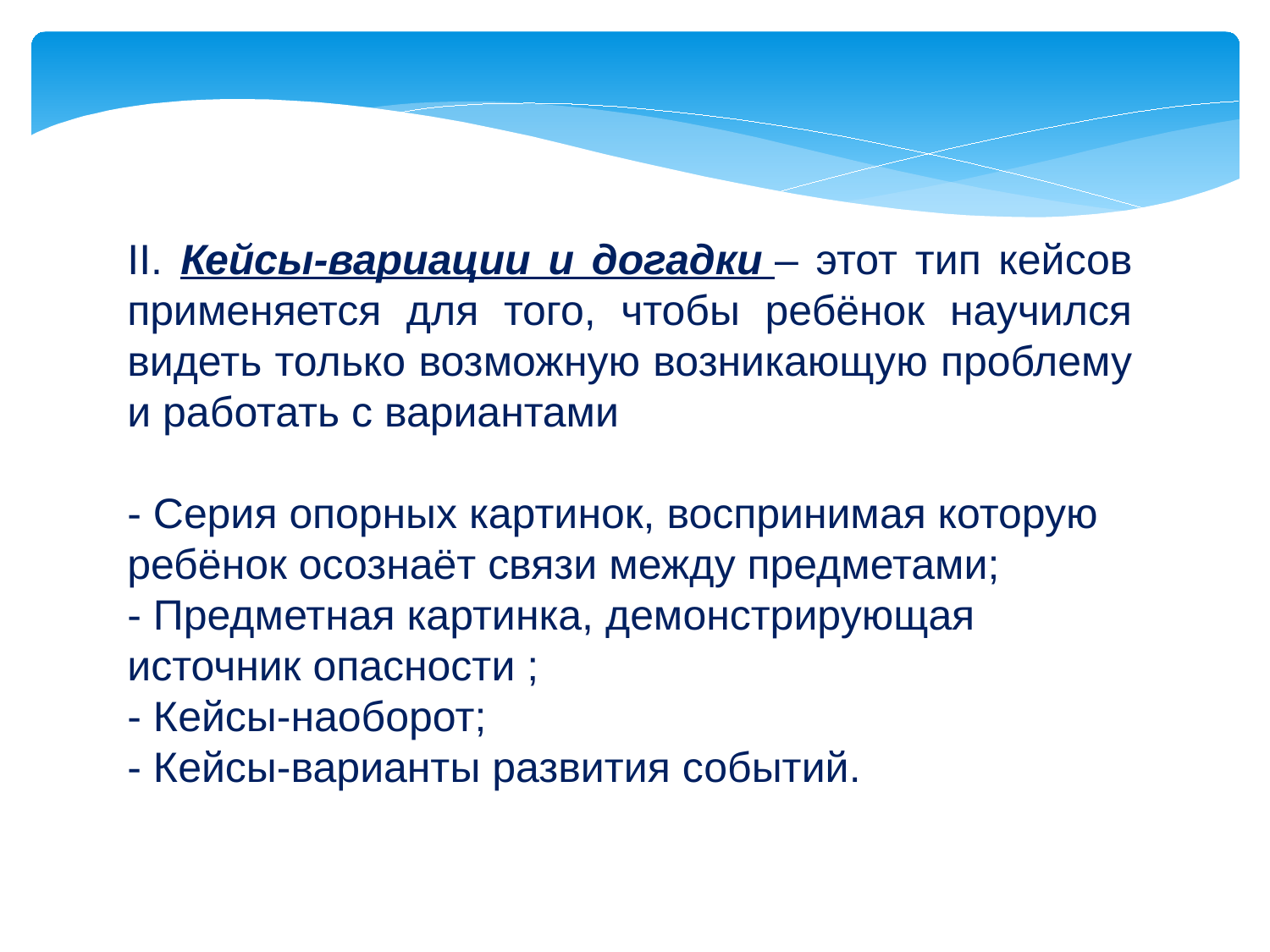

II. Кейсы-вариации и догадки – этот тип кейсов применяется для того, чтобы ребёнок научился видеть только возможную возникающую проблему и работать с вариантами
- Серия опорных картинок, воспринимая которую ребёнок осознаёт связи между предметами;
- Предметная картинка, демонстрирующая источник опасности ;
- Кейсы-наоборот;
- Кейсы-варианты развития событий.